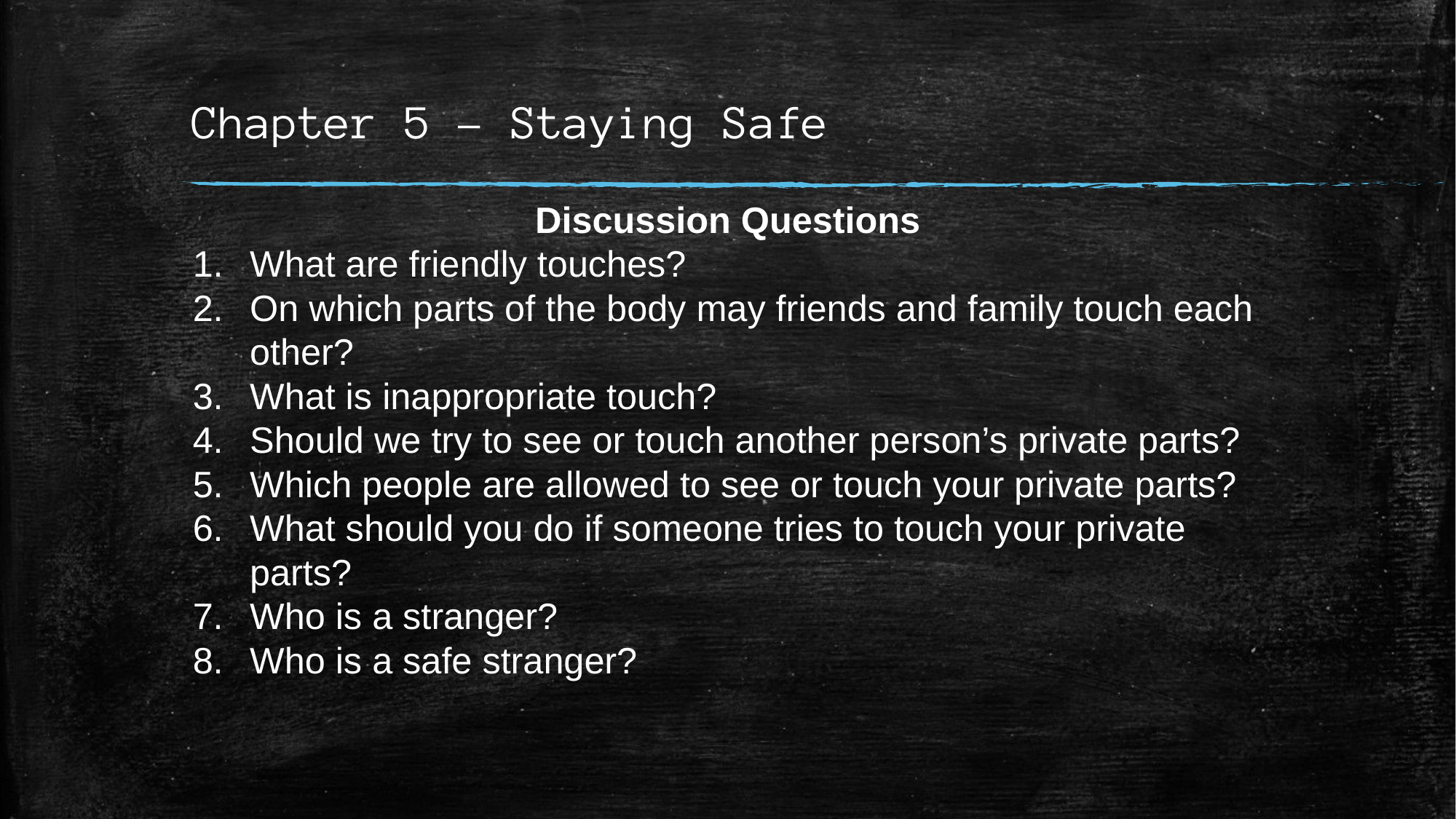

# Chapter 5 – Staying Safe
Discussion Questions
What are friendly touches?
On which parts of the body may friends and family touch each other?
What is inappropriate touch?
Should we try to see or touch another person’s private parts?
Which people are allowed to see or touch your private parts?
What should you do if someone tries to touch your private parts?
Who is a stranger?
Who is a safe stranger?